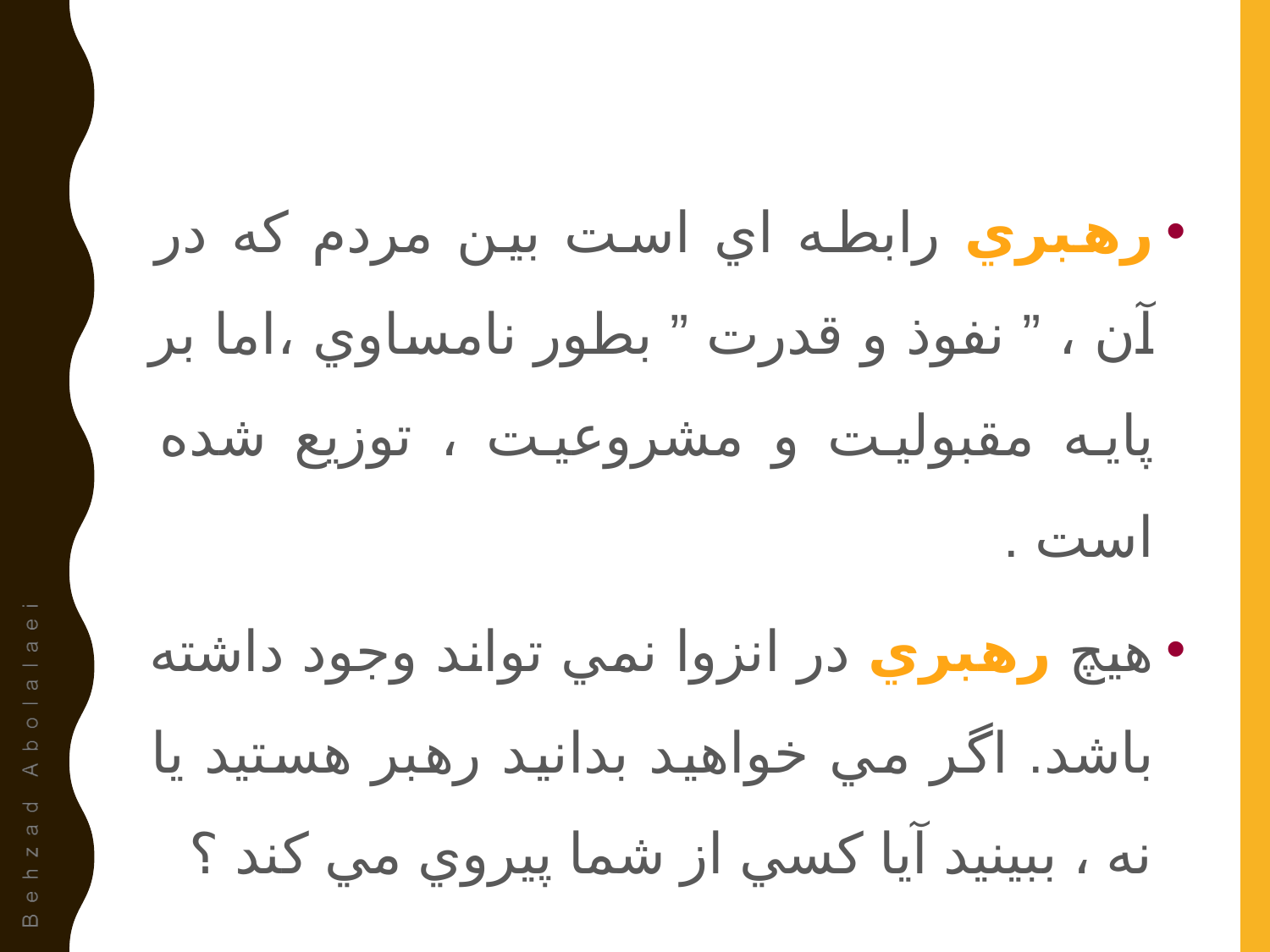

رهبري رابطه اي است بين مردم كه در آن ، ” نفوذ و قدرت ” بطور نامساوي ،اما بر پايه مقبوليت و مشروعيت ، توزيع شده است .
هيچ رهبري در انزوا نمي تواند وجود داشته باشد. اگر مي خواهيد بدانيد رهبر هستيد يا نه ، ببينيد آيا كسي از شما پيروي مي كند ؟